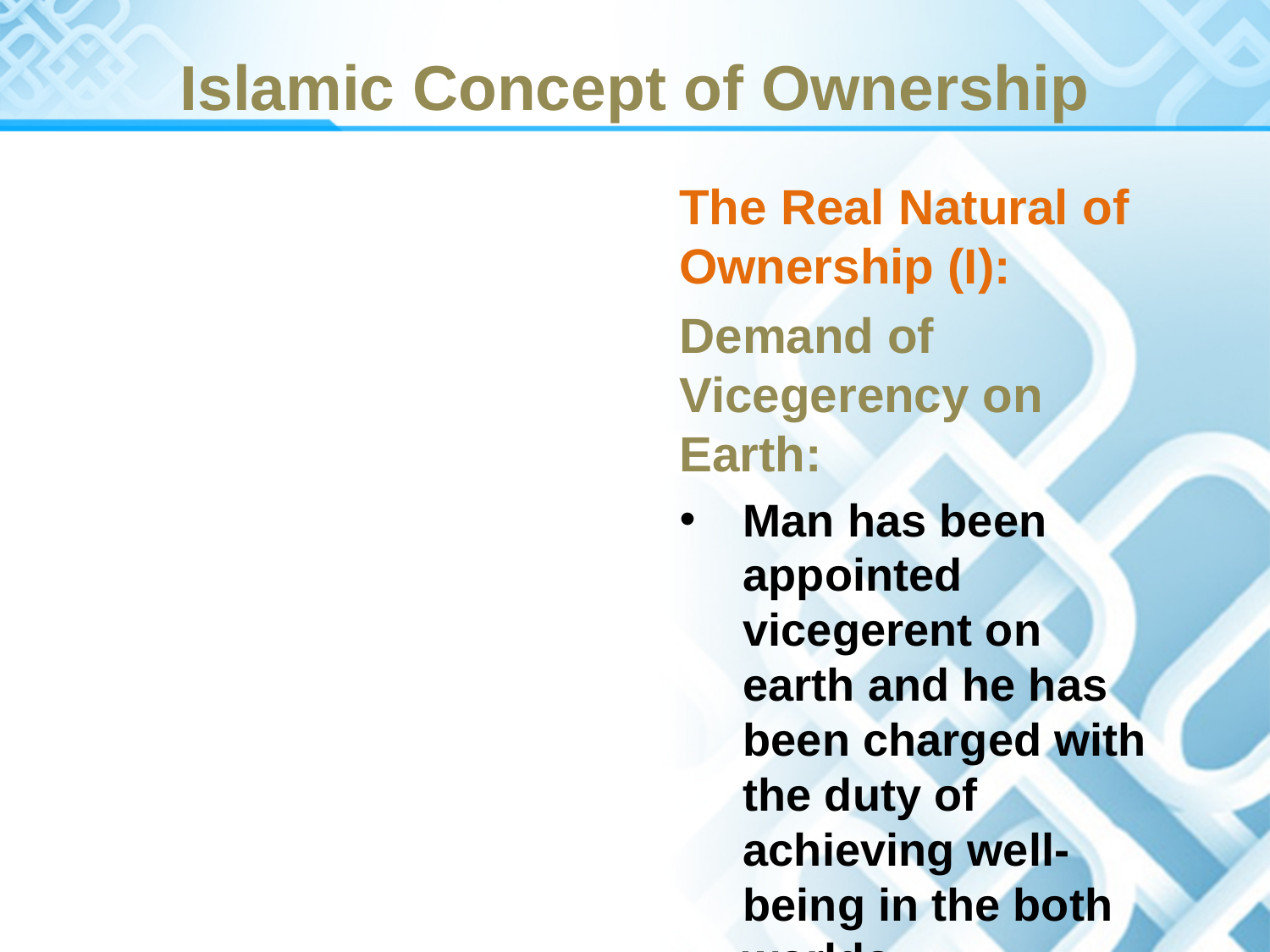

Islamic Concept of Ownership
The Real Natural of Ownership (I):
Demand of Vicegerency on Earth:
Man has been appointed vicegerent on earth and he has been charged with the duty of achieving well-being in the both worlds